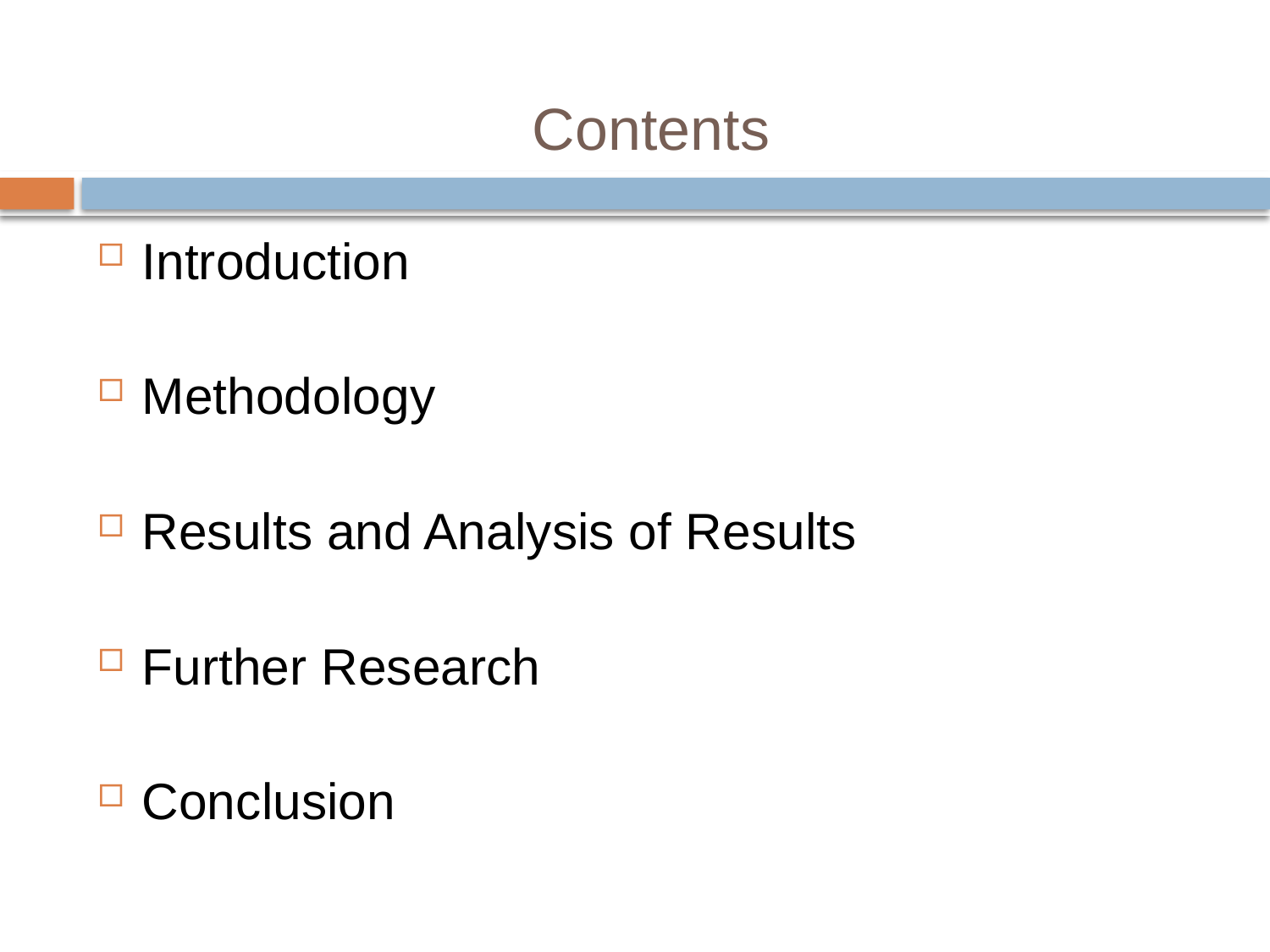

# Contents
Introduction
Methodology
Results and Analysis of Results
Further Research
Conclusion